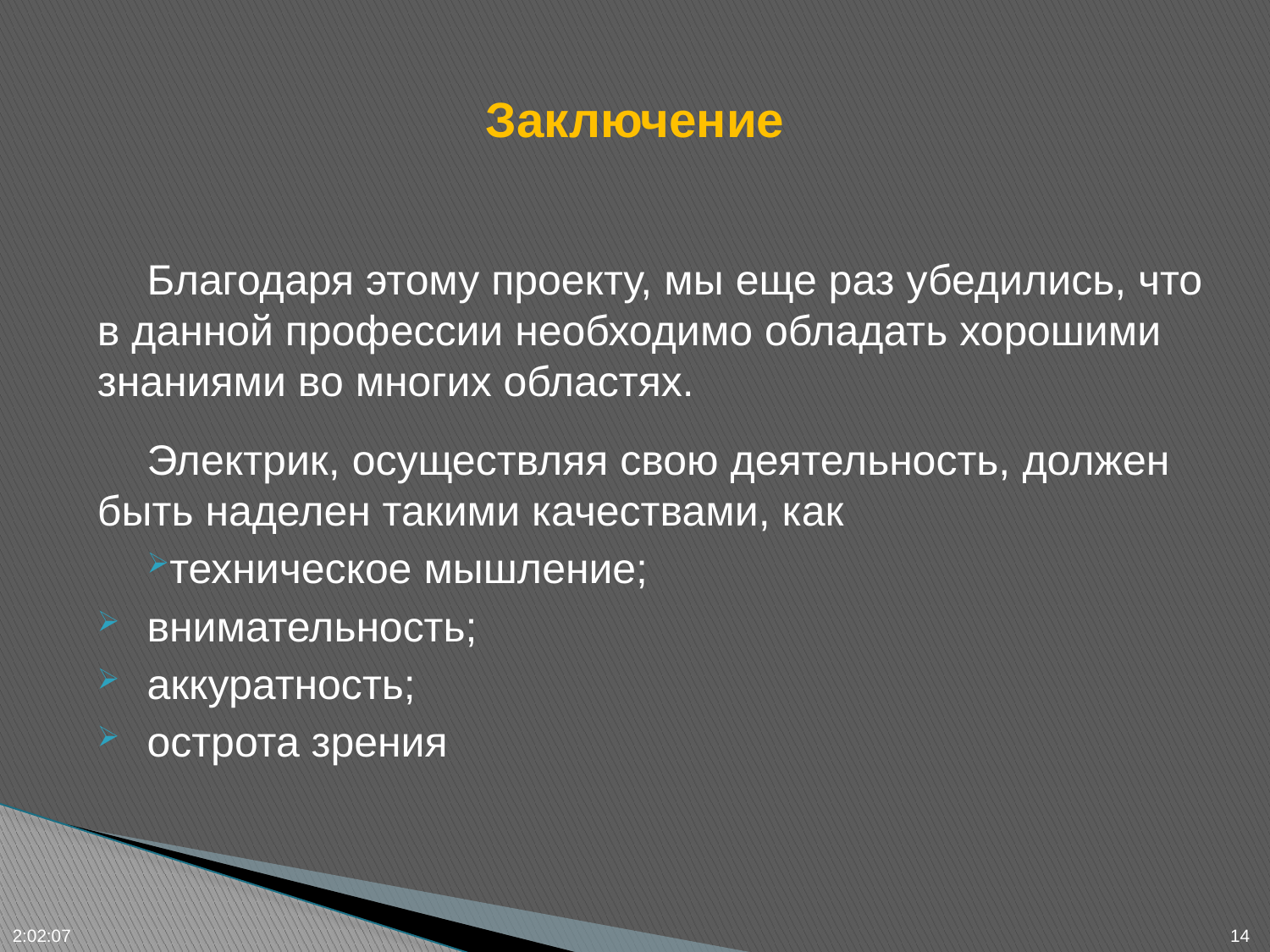

# Заключение
Благодаря этому проекту, мы еще раз убедились, что в данной профессии необходимо обладать хорошими знаниями во многих областях.
Электрик, осуществляя свою деятельность, должен быть наделен такими качествами, как
техническое мышление;
внимательность;
аккуратность;
острота зрения
2:02:07
14